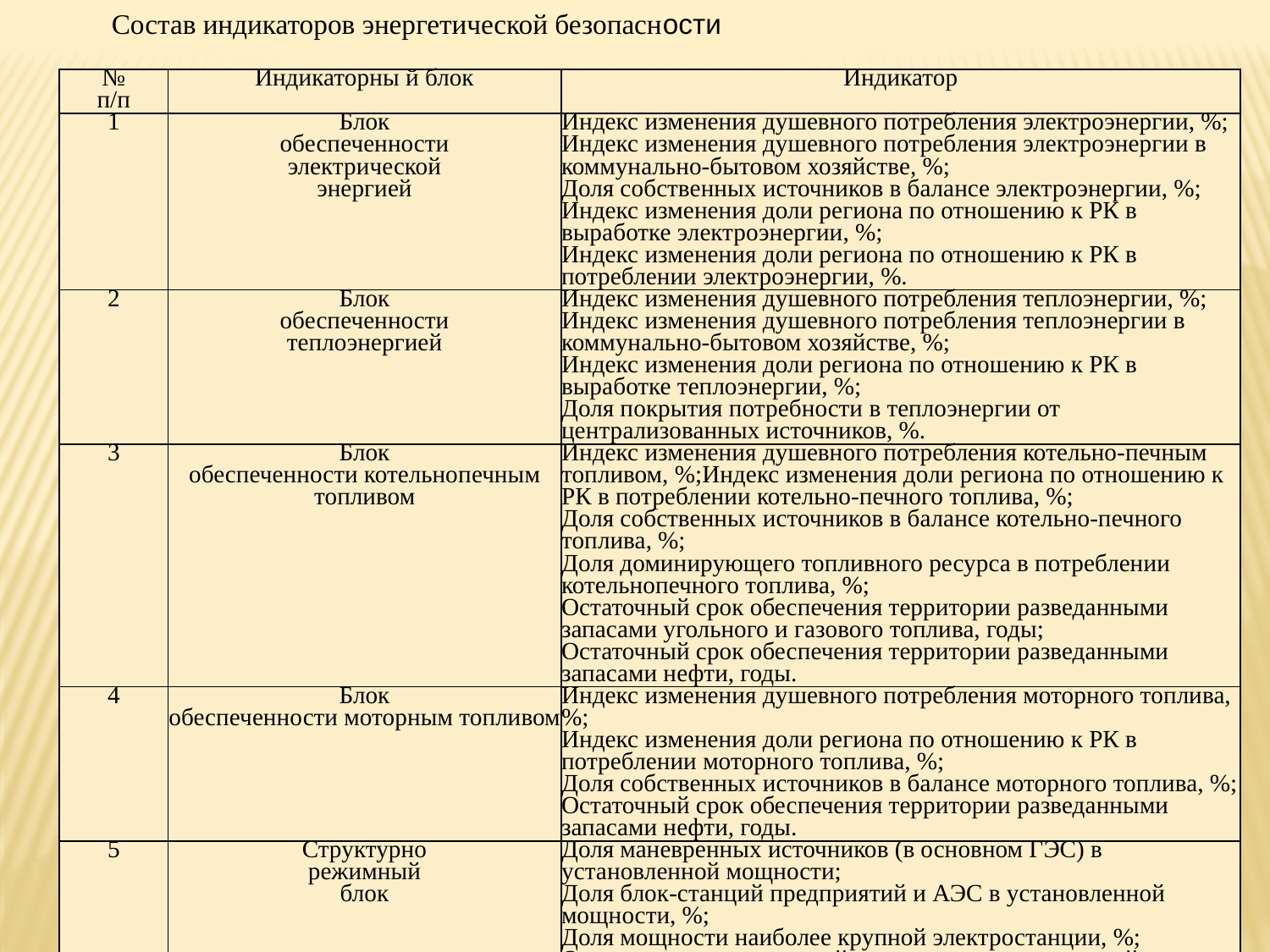

Состав индикаторов энергетической безопасности
| № п/п | Индикаторны й блок | Индикатор |
| --- | --- | --- |
| 1 | Блок обеспеченности электрической энергией | Индекс изменения душевного потребления электроэнергии, %; Индекс изменения душевного потребления электроэнергии в коммунально-бытовом хозяйстве, %; Доля собственных источников в балансе электроэнергии, %; Индекс изменения доли региона по отношению к РК в выработке электроэнергии, %; Индекс изменения доли региона по отношению к РК в потреблении электроэнергии, %. |
| 2 | Блок обеспеченности теплоэнергией | Индекс изменения душевного потребления теплоэнергии, %; Индекс изменения душевного потребления теплоэнергии в коммунально-бытовом хозяйстве, %; Индекс изменения доли региона по отношению к РК в выработке теплоэнергии, %; Доля покрытия потребности в теплоэнергии от централизованных источников, %. |
| 3 | Блок обеспеченности котельно­печным топливом | Индекс изменения душевного потребления котельно-печным топливом, %;Индекс изменения доли региона по отношению к РК в потреблении котельно-печного топлива, %; Доля собственных источников в балансе котельно-печного топлива, %; Доля доминирующего топливного ресурса в потреблении котельно­печного топлива, %; Остаточный срок обеспечения территории разведанными запасами угольного и газового топлива, годы; Остаточный срок обеспечения территории разведанными запасами нефти, годы. |
| 4 | Блок обеспеченности моторным топливом | Индекс изменения душевного потребления моторного топлива, %; Индекс изменения доли региона по отношению к РК в потреблении моторного топлива, %; Доля собственных источников в балансе моторного топлива, %; Остаточный срок обеспечения территории разведанными запасами нефти, годы. |
| 5 | Структурно­ режимный блок | Доля маневренных источников (в основном ГЭС) в установленной мощности; Доля блок-станций предприятий и АЭС в установленной мощности, %; Доля мощности наиболее крупной электростанции, %; Отношение установленной мощности к максимальной фактической электрической нагрузке, %. |
| 6 | Блок воспроизводства основных производственных фондов | Доля изношенного оборудования в электроэнергетике, %; Доля изношенного оборудования по топливным отраслям, %; Отношение величины установленной мощности и пропускной способности межсистемных линий, связывающих данный регион с другими регионами, к максимальной электрической нагрузке, %. |